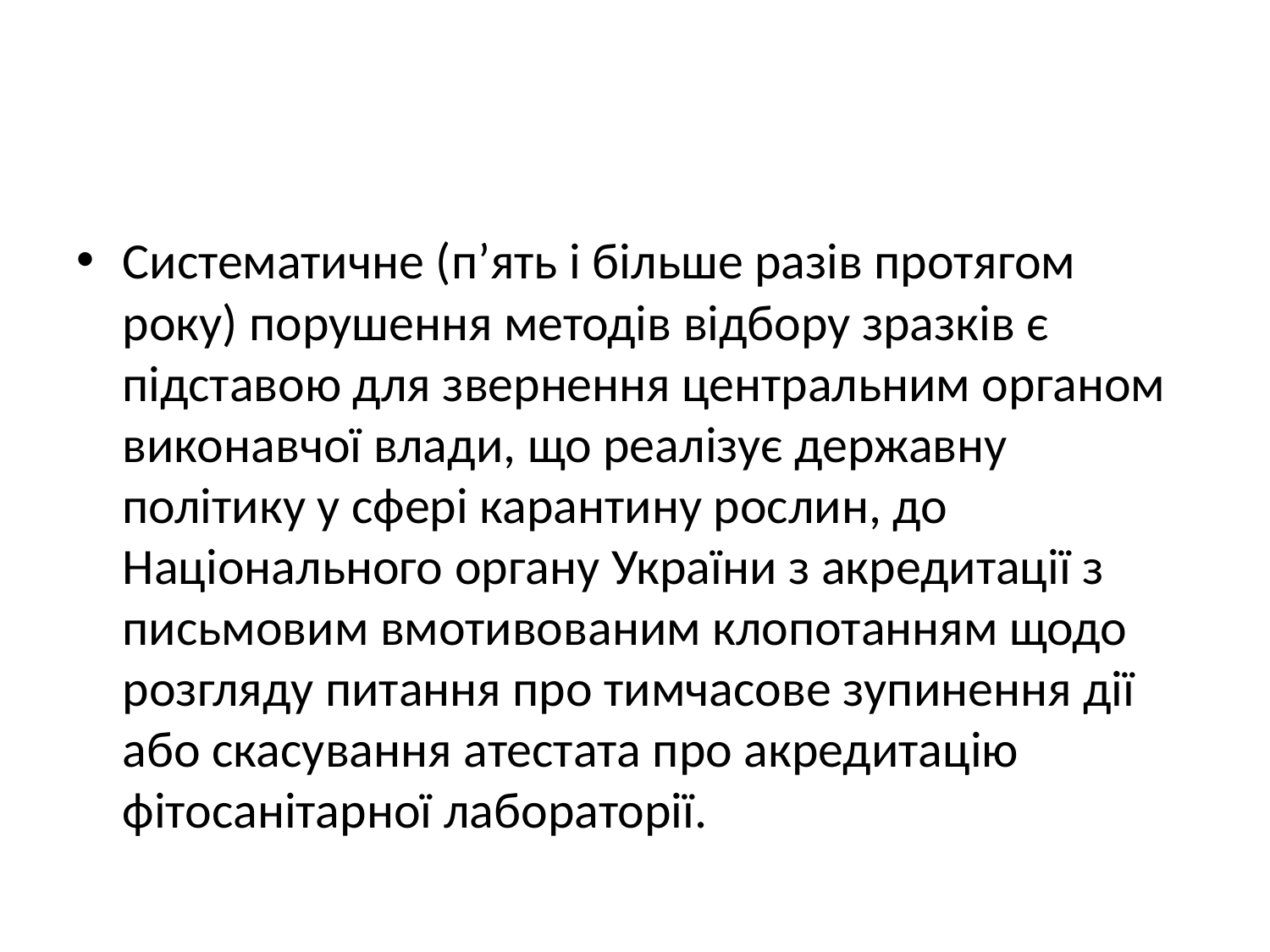

#
Систематичне (п’ять і більше разів протягом року) порушення методів відбору зразків є підставою для звернення центральним органом виконавчої влади, що реалізує державну політику у сфері карантину рослин, до Національного органу України з акредитації з письмовим вмотивованим клопотанням щодо розгляду питання про тимчасове зупинення дії або скасування атестата про акредитацію фітосанітарної лабораторії.